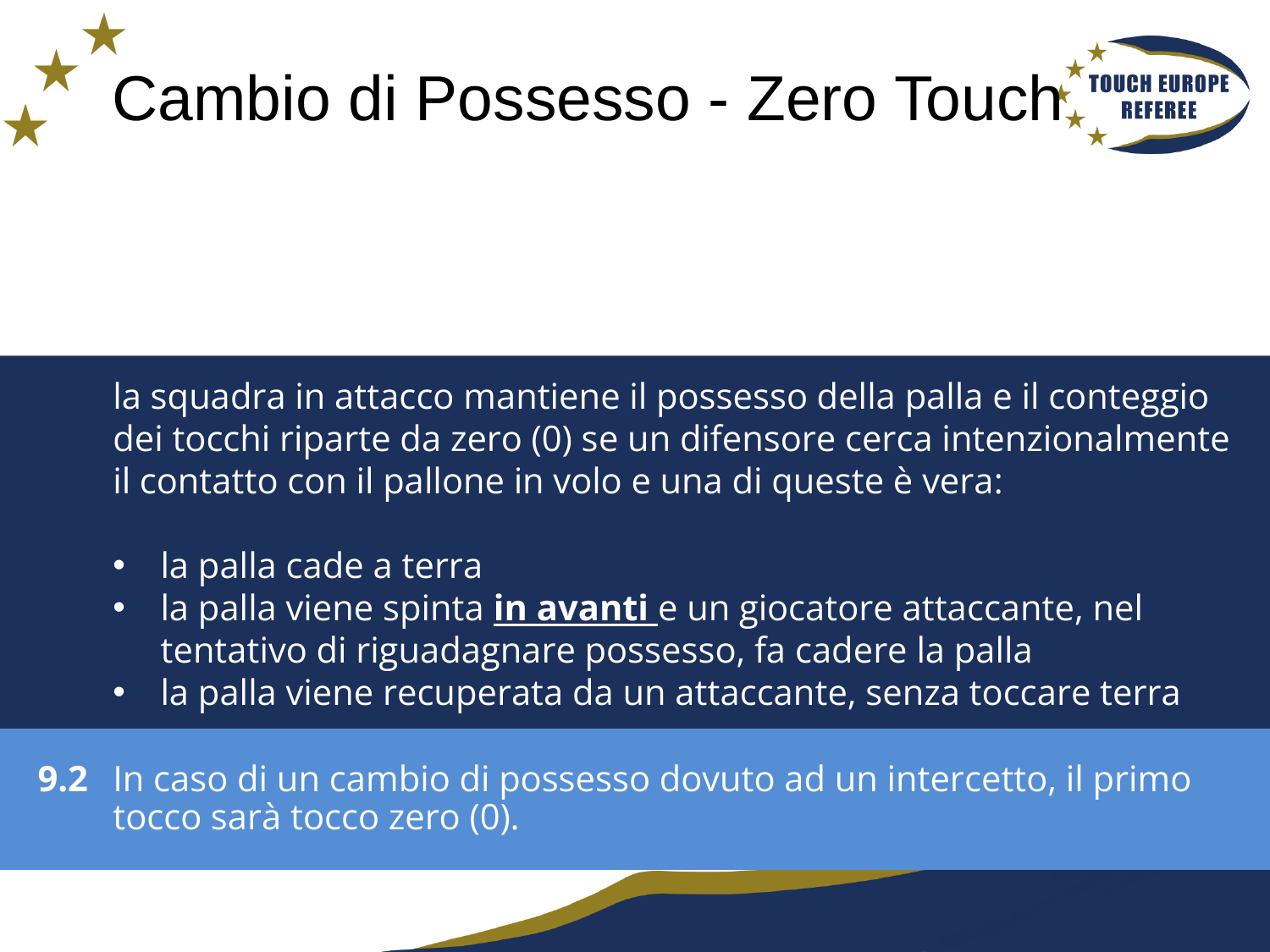

# Cambio di Possesso - Zero Touch

la squadra in attacco mantiene il possesso della palla e il conteggio dei tocchi riparte da zero (0) se un difensore cerca intenzionalmente
il contatto con il pallone in volo e una di queste è vera:

la palla cade a terra
la palla viene spinta in avanti e un giocatore attaccante, nel tentativo di riguadagnare possesso, fa cadere la palla
la palla viene recuperata da un attaccante, senza toccare terra

Conteggio dei Tocchi
Il numero progressivo di tocchi da zero (0) a sei (6)
a cui ogni Squadra ha diritto prima di un Cambio di Possesso
9.2 	In caso di un cambio di possesso dovuto ad un intercetto, il primo tocco sarà tocco zero (0).